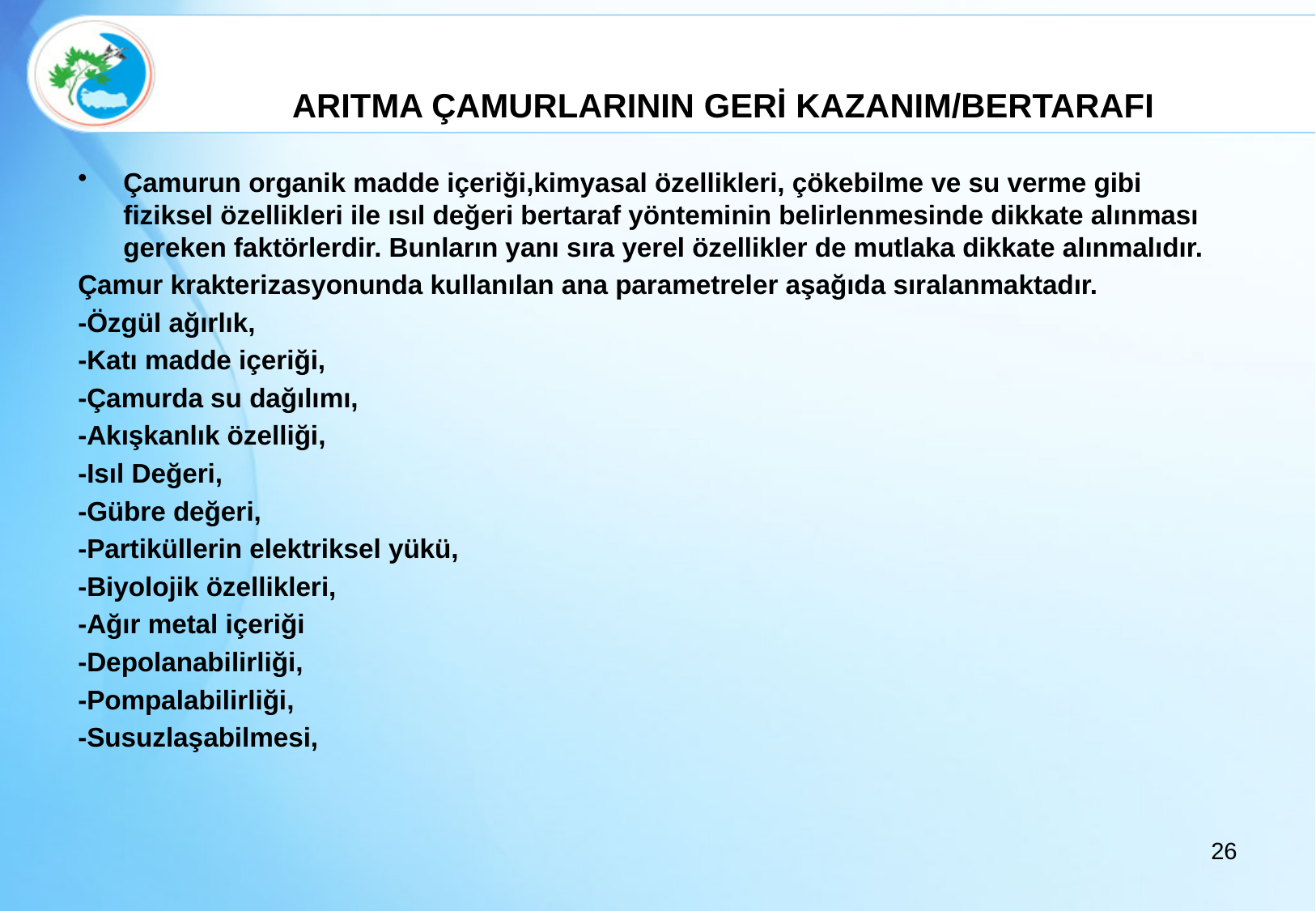

# ARITMA ÇAMURLARININ GERİ KAZANIM/BERTARAFI
Çamurun organik madde içeriği,kimyasal özellikleri, çökebilme ve su verme gibi fiziksel özellikleri ile ısıl değeri bertaraf yönteminin belirlenmesinde dikkate alınması gereken faktörlerdir. Bunların yanı sıra yerel özellikler de mutlaka dikkate alınmalıdır.
Çamur krakterizasyonunda kullanılan ana parametreler aşağıda sıralanmaktadır.
-Özgül ağırlık,
-Katı madde içeriği,
-Çamurda su dağılımı,
-Akışkanlık özelliği,
-Isıl Değeri,
-Gübre değeri,
-Partiküllerin elektriksel yükü,
-Biyolojik özellikleri,
-Ağır metal içeriği
-Depolanabilirliği,
-Pompalabilirliği,
-Susuzlaşabilmesi,

26